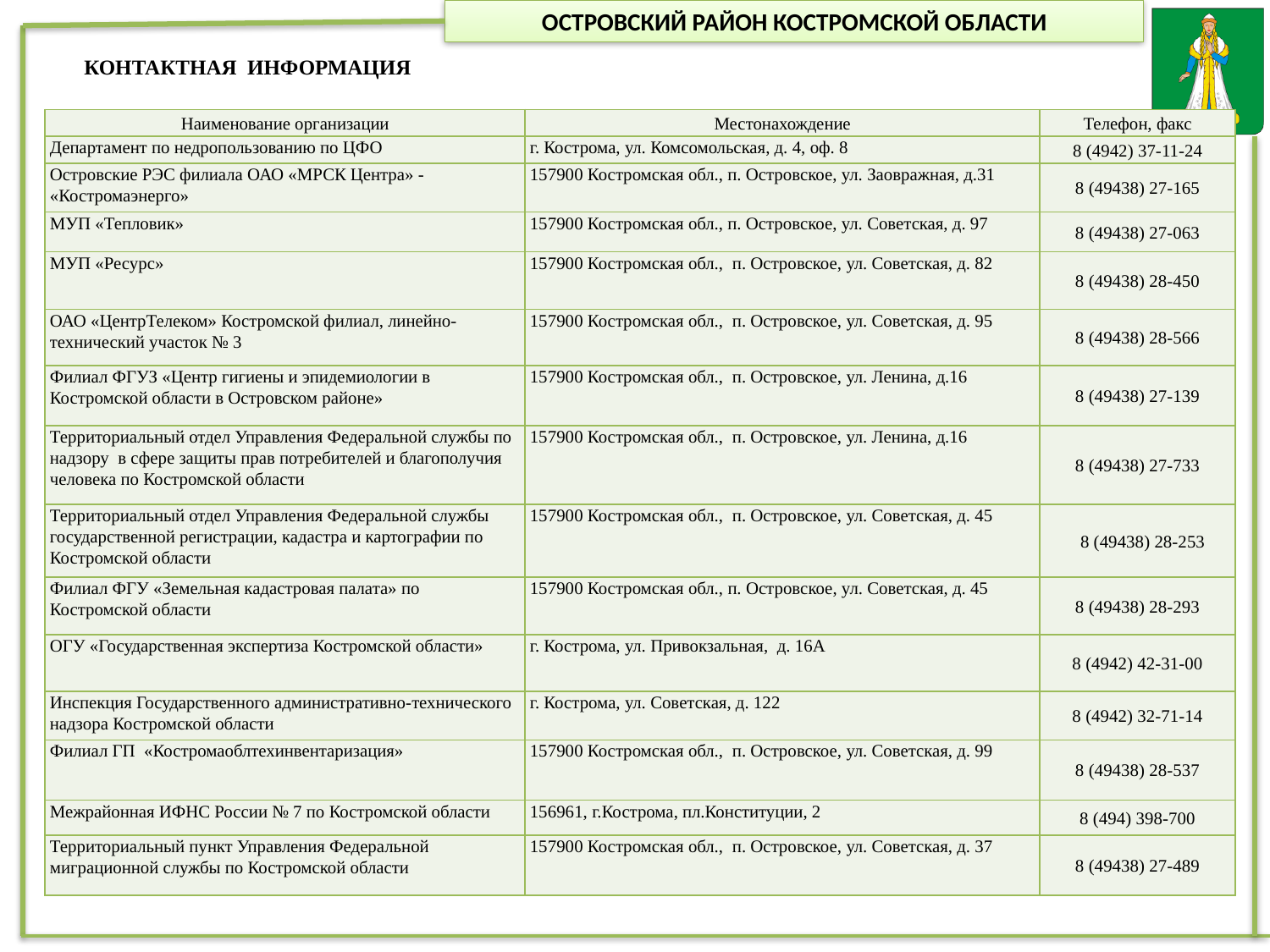

КОНТАКТНАЯ  ИНФОРМАЦИЯ
| Наименование организации | Местонахождение | Телефон, факс |
| --- | --- | --- |
| Департамент по недропользованию по ЦФО | г. Кострома, ул. Комсомольская, д. 4, оф. 8 | 8 (4942) 37-11-24 |
| Островские РЭС филиала ОАО «МРСК Центра» - «Костромаэнерго» | 157900 Костромская обл., п. Островское, ул. Заовражная, д.31 | 8 (49438) 27-165 |
| МУП «Тепловик» | 157900 Костромская обл., п. Островское, ул. Советская, д. 97 | 8 (49438) 27-063 |
| МУП «Ресурс» | 157900 Костромская обл., п. Островское, ул. Советская, д. 82 | 8 (49438) 28-450 |
| ОАО «ЦентрТелеком» Костромской филиал, линейно-технический участок № 3 | 157900 Костромская обл., п. Островское, ул. Советская, д. 95 | 8 (49438) 28-566 |
| Филиал ФГУЗ «Центр гигиены и эпидемиологии в Костромской области в Островском районе» | 157900 Костромская обл., п. Островское, ул. Ленина, д.16 | 8 (49438) 27-139 |
| Территориальный отдел Управления Федеральной службы по надзору в сфере защиты прав потребителей и благополучия человека по Костромской области | 157900 Костромская обл., п. Островское, ул. Ленина, д.16 | 8 (49438) 27-733 |
| Территориальный отдел Управления Федеральной службы государственной регистрации, кадастра и картографии по Костромской области | 157900 Костромская обл., п. Островское, ул. Советская, д. 45 | 8 (49438) 28-253 |
| Филиал ФГУ «Земельная кадастровая палата» по Костромской области | 157900 Костромская обл., п. Островское, ул. Советская, д. 45 | 8 (49438) 28-293 |
| ОГУ «Государственная экспертиза Костромской области» | г. Кострома, ул. Привокзальная, д. 16А | 8 (4942) 42-31-00 |
| Инспекция Государственного административно-технического надзора Костромской области | г. Кострома, ул. Советская, д. 122 | 8 (4942) 32-71-14 |
| Филиал ГП «Костромаоблтехинвентаризация» | 157900 Костромская обл., п. Островское, ул. Советская, д. 99 | 8 (49438) 28-537 |
| Межрайонная ИФНС России № 7 по Костромской области | 156961, г.Кострома, пл.Конституции, 2 | 8 (494) 398-700 |
| Территориальный пункт Управления Федеральной миграционной службы по Костромской области | 157900 Костромская обл., п. Островское, ул. Советская, д. 37 | 8 (49438) 27-489 |